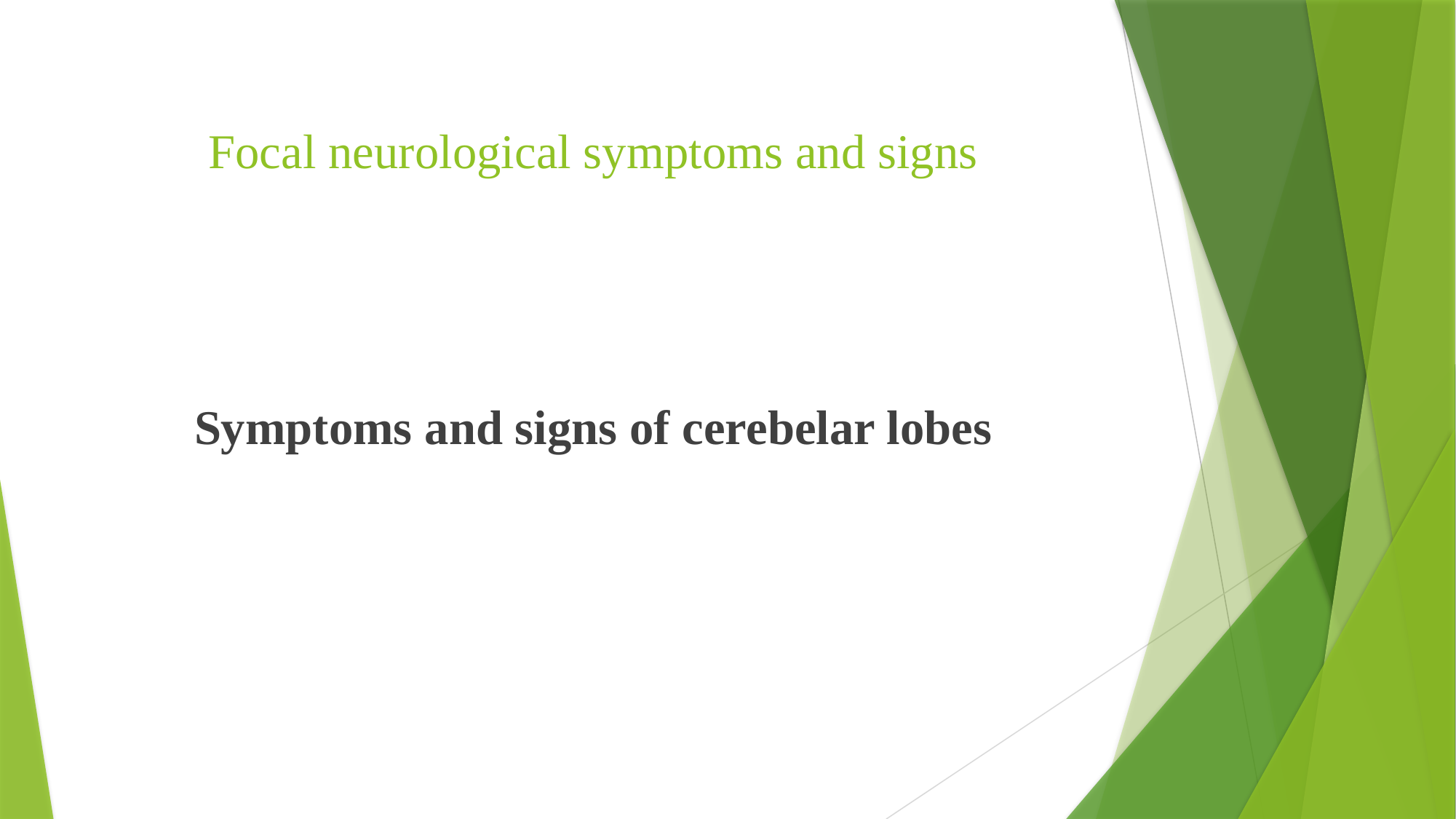

# Focal neurological symptoms and signs
Symptoms and signs of cerebelar lobes